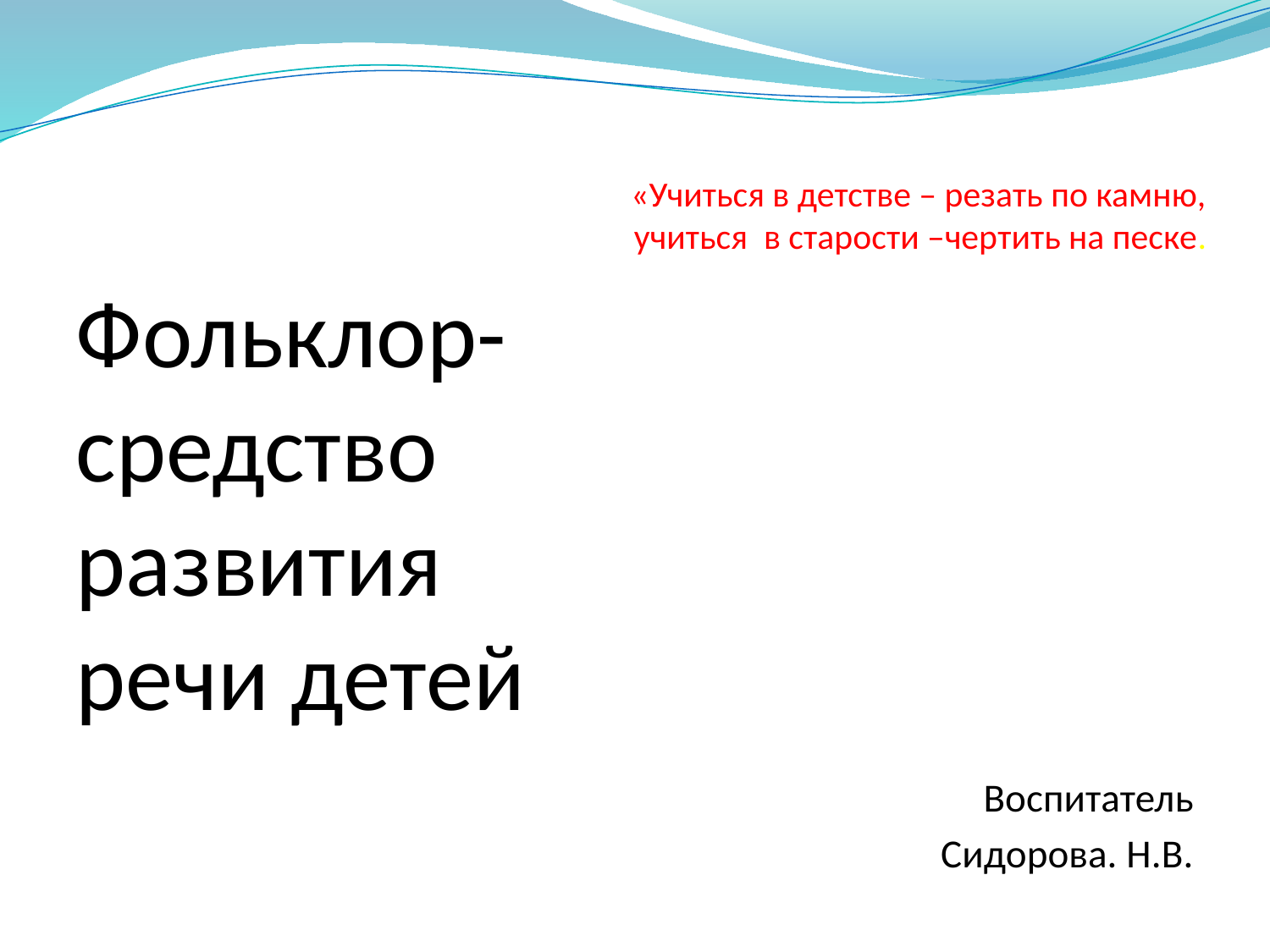

# «Учиться в детстве – резать по камню, учиться  в старости –чертить на песке.
Фольклор-средство развития речи детей
Воспитатель
Сидорова. Н.В.